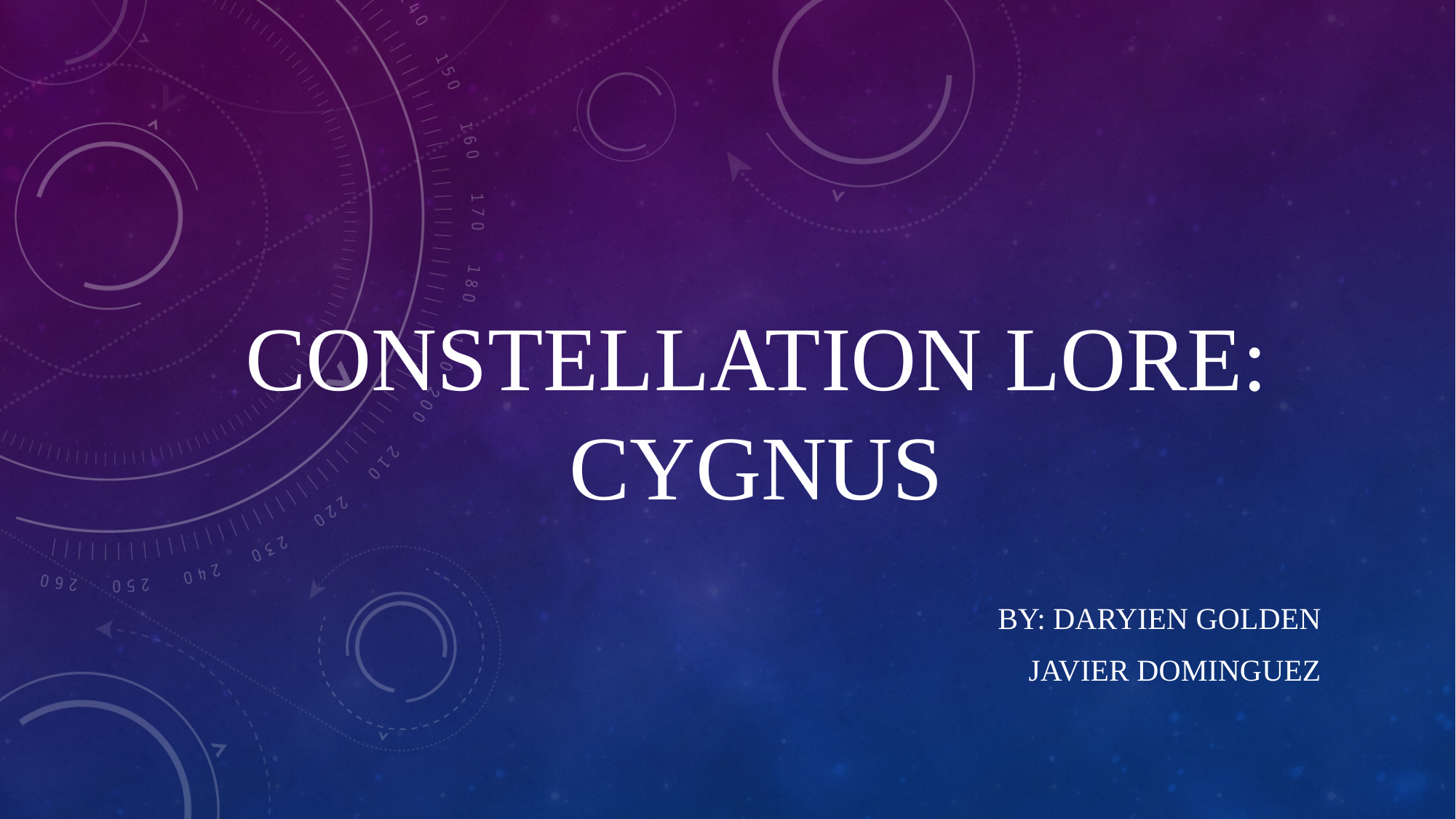

# Constellation Lore: Cygnus
By: Daryien Golden
Javier Dominguez